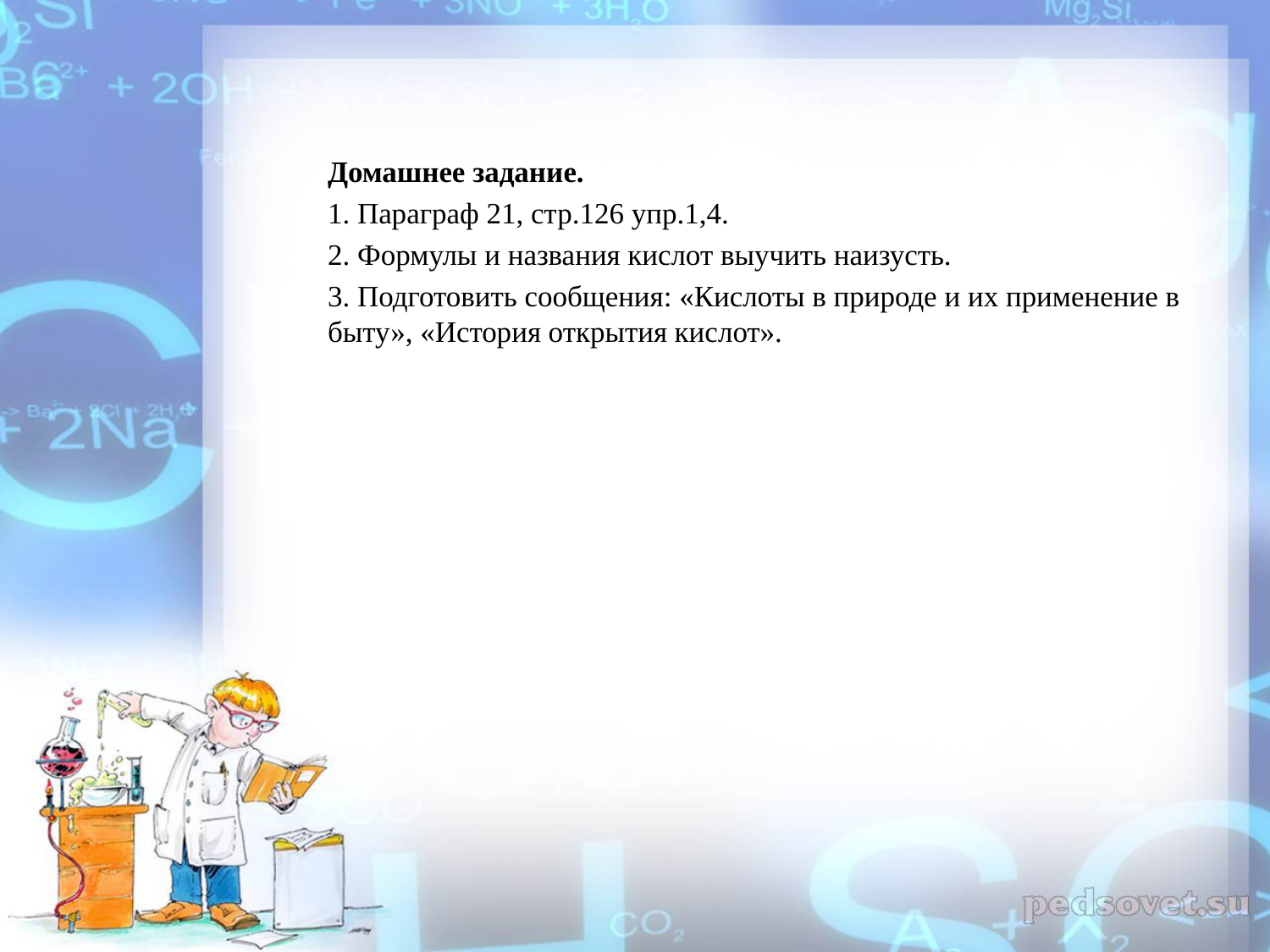

Домашнее задание.
1. Параграф 21, стр.126 упр.1,4.
2. Формулы и названия кислот выучить наизусть.
3. Подготовить сообщения: «Кислоты в природе и их применение в быту», «История открытия кислот».